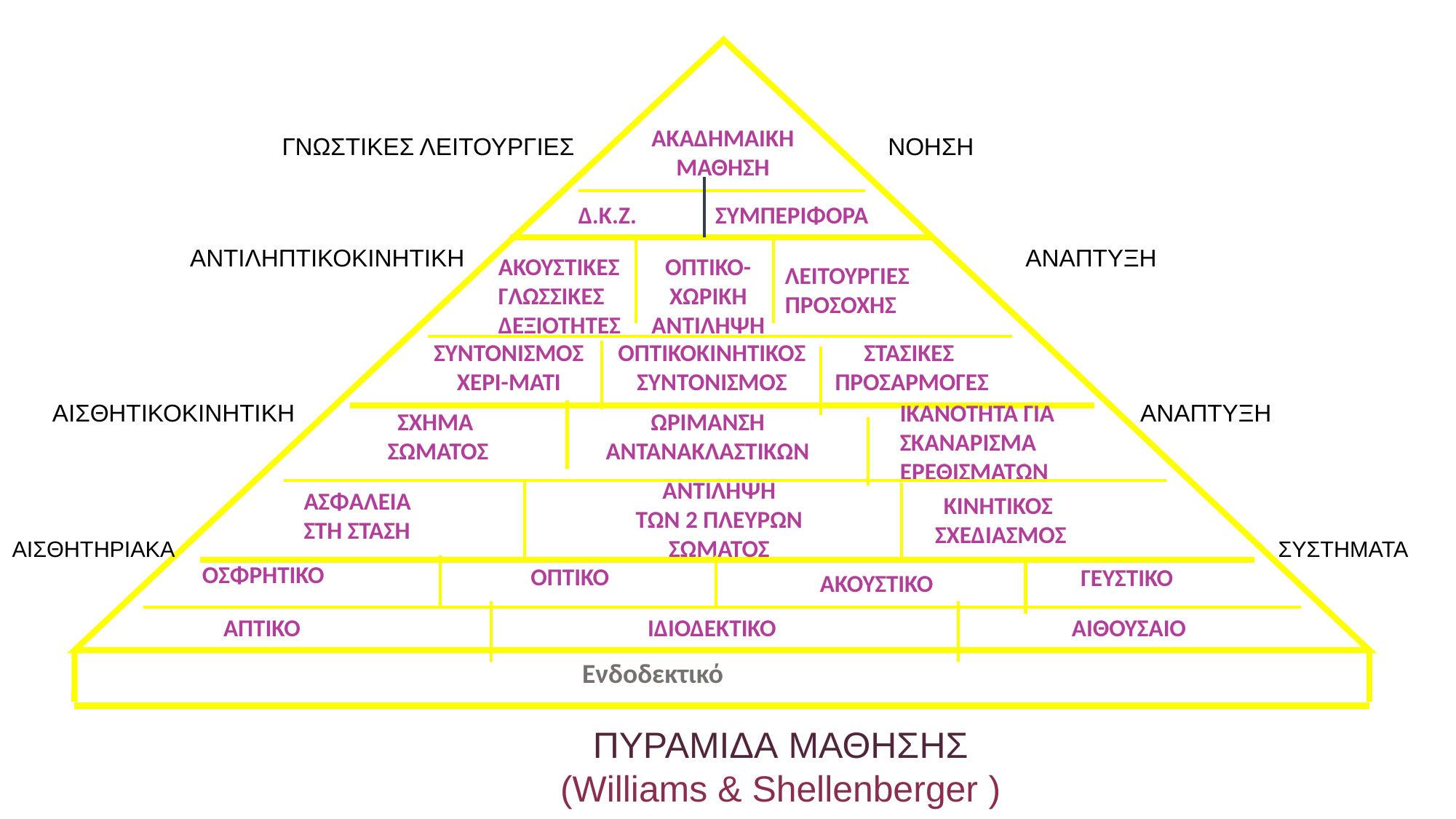

ΑΚΑΔΗΜΑΙΚΗ
ΜΑΘΗΣΗ
ΓΝΩΣΤΙΚΕΣ ΛΕΙΤΟΥΡΓΙΕΣ
ΝΟΗΣΗ
Δ.Κ.Ζ.
ΣΥΜΠΕΡΙΦΟΡΑ
ΑΝΤΙΛΗΠΤΙΚΟΚΙΝΗΤΙΚΗ
ΑΝΑΠΤΥΞΗ
ΑΚΟΥΣΤΙΚΕΣ
ΓΛΩΣΣΙΚΕΣ
ΔΕΞΙΟΤΗΤΕΣ
ΟΠΤΙΚΟ-
ΧΩΡΙΚΗ
ΑΝΤΙΛΗΨΗ
ΛΕΙΤΟΥΡΓΙΕΣ
ΠΡΟΣΟΧΗΣ
ΣΥΝΤΟΝΙΣΜΟΣ
ΧΕΡΙ-ΜΑΤΙ
ΟΠΤΙΚΟΚΙΝΗΤΙΚΟΣ
ΣΥΝΤΟΝΙΣΜΟΣ
ΣΤΑΣΙΚΕΣ
ΠΡΟΣΑΡΜΟΓΕΣ
ΑΙΣΘΗΤΙΚΟΚΙΝΗΤΙΚΗ
ΑΝΑΠΤΥΞΗ
ΙΚΑΝΟΤΗΤΑ ΓΙΑ
ΣΚΑΝΑΡΙΣΜΑ
ΕΡΕΘΙΣΜΑΤΩΝ
ΣΧΗΜΑ
ΣΩΜΑΤΟΣ
ΩΡΙΜΑΝΣΗ
ΑΝΤΑΝΑΚΛΑΣΤΙΚΩΝ
ΑΝΤΙΛΗΨΗ
ΤΩΝ 2 ΠΛΕΥΡΩΝ
ΣΩΜΑΤΟΣ
ΑΣΦΑΛΕΙΑ
ΣΤΗ ΣΤΑΣΗ
ΚΙΝΗΤΙΚΟΣ
ΣΧΕΔΙΑΣΜΟΣ
ΑΙΣΘΗΤΗΡΙΑΚΑ
ΣΥΣΤΗΜΑΤΑ
ΟΣΦΡΗΤΙΚΟ
ΟΠΤΙΚΟ
ΓΕΥΣΤΙΚΟ
ΑΚΟΥΣΤΙΚΟ
ΑΠΤΙΚΟ
ΙΔΙΟΔΕΚΤΙΚΟ
ΑΙΘΟΥΣΑΙΟ
ΚΕΝΤΡΙΕνΕνΚΟ ΝΕΥΡΙΚΟ ΣΥΣΤΗΜΑ
| Ενδοδεκτικό |
| --- |
                 ΠΥΡΑΜΙΔΑ ΜΑΘΗΣΗΣ
                (Williams & Shellenberger )